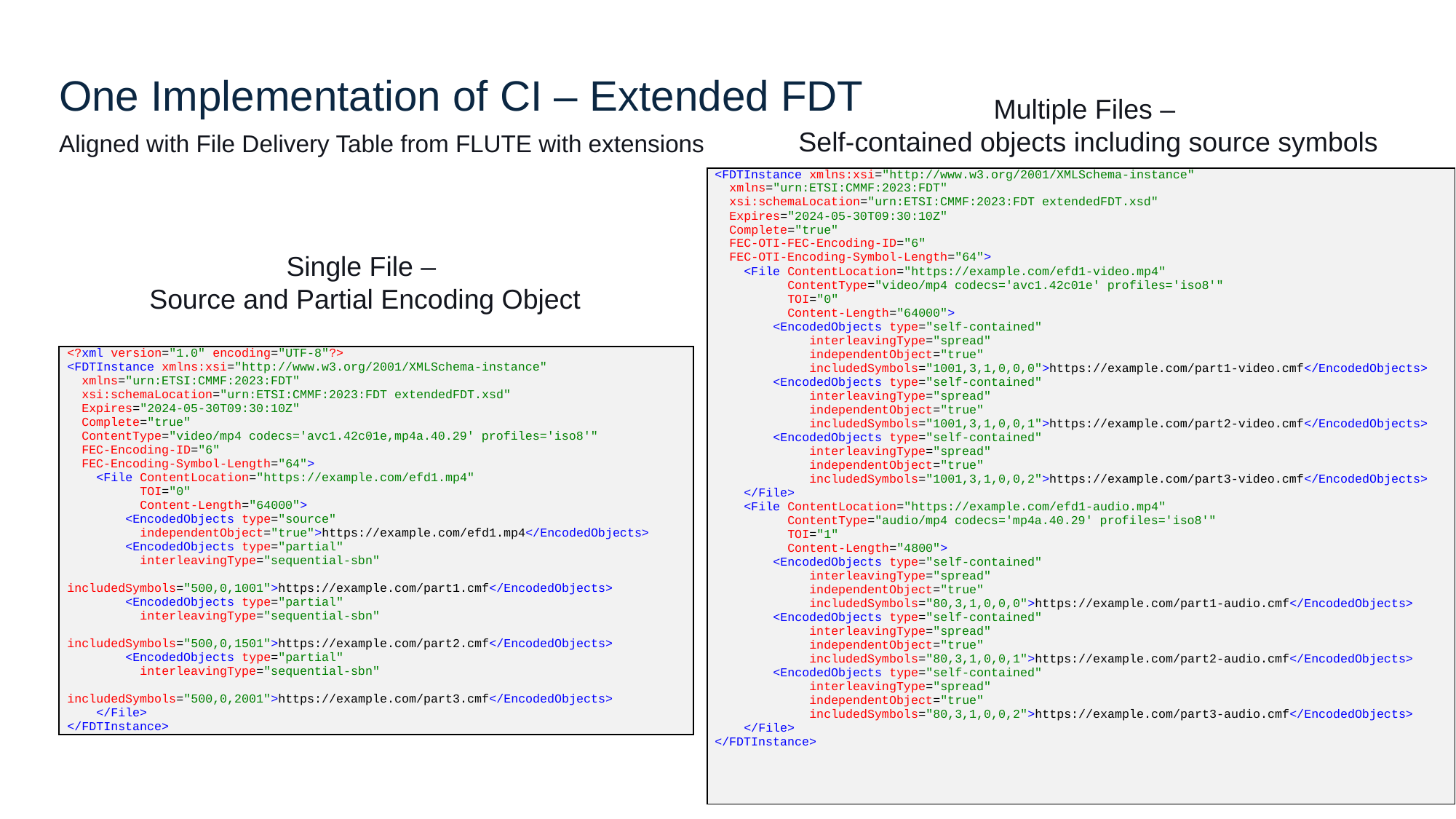

# One Implementation of CI – Extended FDT
Multiple Files –
Self-contained objects including source symbols
Aligned with File Delivery Table from FLUTE with extensions
| <FDTInstance xmlns:xsi="http://www.w3.org/2001/XMLSchema-instance" xmlns="urn:ETSI:CMMF:2023:FDT" xsi:schemaLocation="urn:ETSI:CMMF:2023:FDT extendedFDT.xsd" Expires="2024-05-30T09:30:10Z" Complete="true" FEC-OTI-FEC-Encoding-ID="6" FEC-OTI-Encoding-Symbol-Length="64"> <File ContentLocation="https://example.com/efd1-video.mp4" ContentType="video/mp4 codecs='avc1.42c01e' profiles='iso8'" TOI="0" Content-Length="64000"> <EncodedObjects type="self-contained" interleavingType="spread" independentObject="true" includedSymbols="1001,3,1,0,0,0">https://example.com/part1-video.cmf</EncodedObjects> <EncodedObjects type="self-contained" interleavingType="spread" independentObject="true" includedSymbols="1001,3,1,0,0,1">https://example.com/part2-video.cmf</EncodedObjects> <EncodedObjects type="self-contained" interleavingType="spread" independentObject="true" includedSymbols="1001,3,1,0,0,2">https://example.com/part3-video.cmf</EncodedObjects> </File> <File ContentLocation="https://example.com/efd1-audio.mp4" ContentType="audio/mp4 codecs='mp4a.40.29' profiles='iso8'" TOI="1" Content-Length="4800"> <EncodedObjects type="self-contained" interleavingType="spread" independentObject="true" includedSymbols="80,3,1,0,0,0">https://example.com/part1-audio.cmf</EncodedObjects> <EncodedObjects type="self-contained" interleavingType="spread" independentObject="true" includedSymbols="80,3,1,0,0,1">https://example.com/part2-audio.cmf</EncodedObjects> <EncodedObjects type="self-contained" interleavingType="spread" independentObject="true" includedSymbols="80,3,1,0,0,2">https://example.com/part3-audio.cmf</EncodedObjects> </File> </FDTInstance> |
| --- |
Single File –
Source and Partial Encoding Object
| <?xml version="1.0" encoding="UTF-8"?> <FDTInstance xmlns:xsi="http://www.w3.org/2001/XMLSchema-instance" xmlns="urn:ETSI:CMMF:2023:FDT" xsi:schemaLocation="urn:ETSI:CMMF:2023:FDT extendedFDT.xsd" Expires="2024-05-30T09:30:10Z" Complete="true" ContentType="video/mp4 codecs='avc1.42c01e,mp4a.40.29' profiles='iso8'" FEC-Encoding-ID="6" FEC-Encoding-Symbol-Length="64"> <File ContentLocation="https://example.com/efd1.mp4" TOI="0" Content-Length="64000"> <EncodedObjects type="source" independentObject="true">https://example.com/efd1.mp4</EncodedObjects> <EncodedObjects type="partial" interleavingType="sequential-sbn" includedSymbols="500,0,1001">https://example.com/part1.cmf</EncodedObjects> <EncodedObjects type="partial" interleavingType="sequential-sbn" includedSymbols="500,0,1501">https://example.com/part2.cmf</EncodedObjects> <EncodedObjects type="partial" interleavingType="sequential-sbn" includedSymbols="500,0,2001">https://example.com/part3.cmf</EncodedObjects> </File> </FDTInstance> |
| --- |